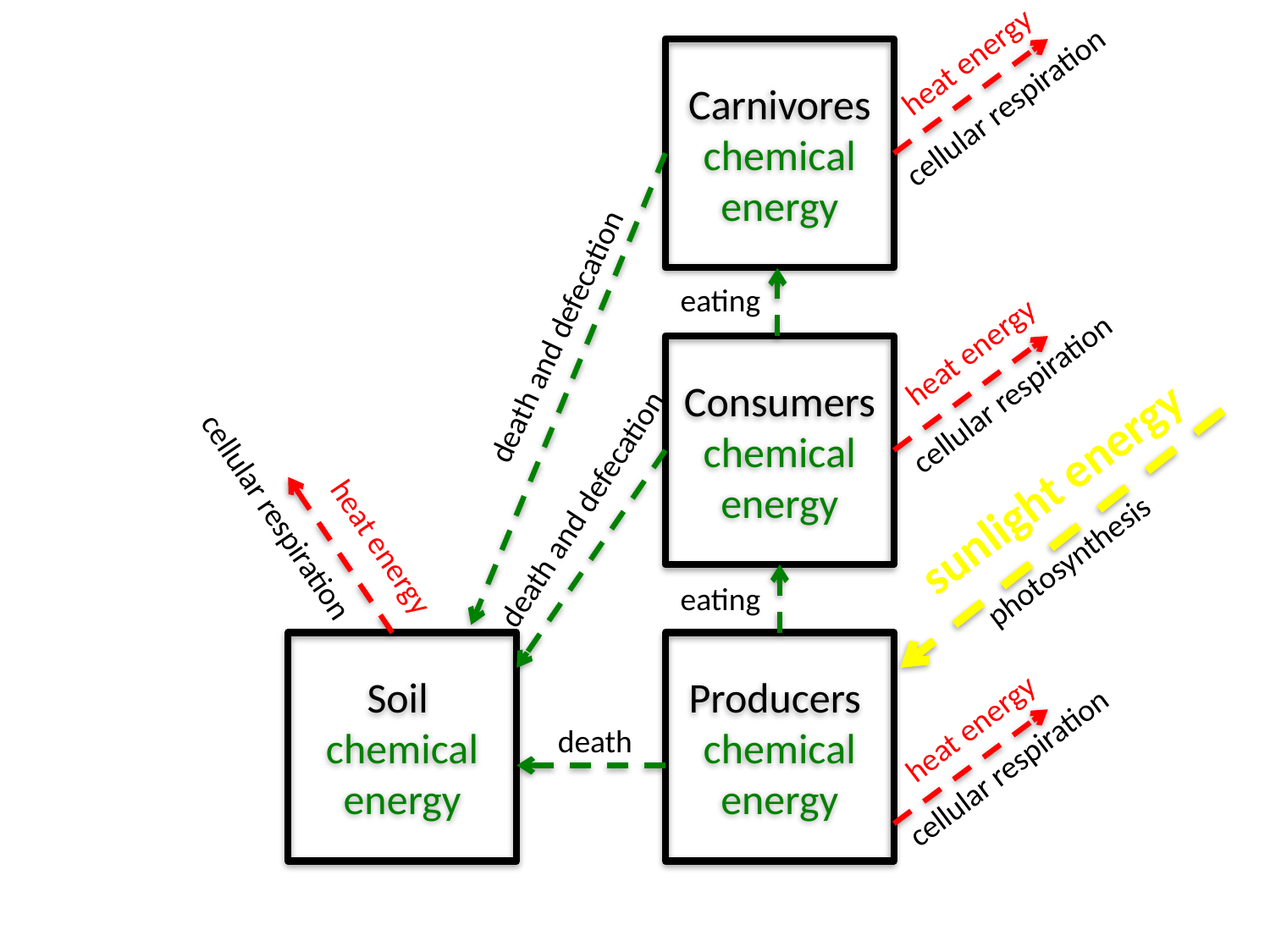

heat energy
Carnivores
chemical energy
cellular respiration
eating
death and defecation
heat energy
Consumers
chemical energy
cellular respiration
sunlight energy
death and defecation
photosynthesis
cellular respiration
heat energy
eating
Soil
chemical energy
Producers
chemical energy
heat energy
cellular respiration
death